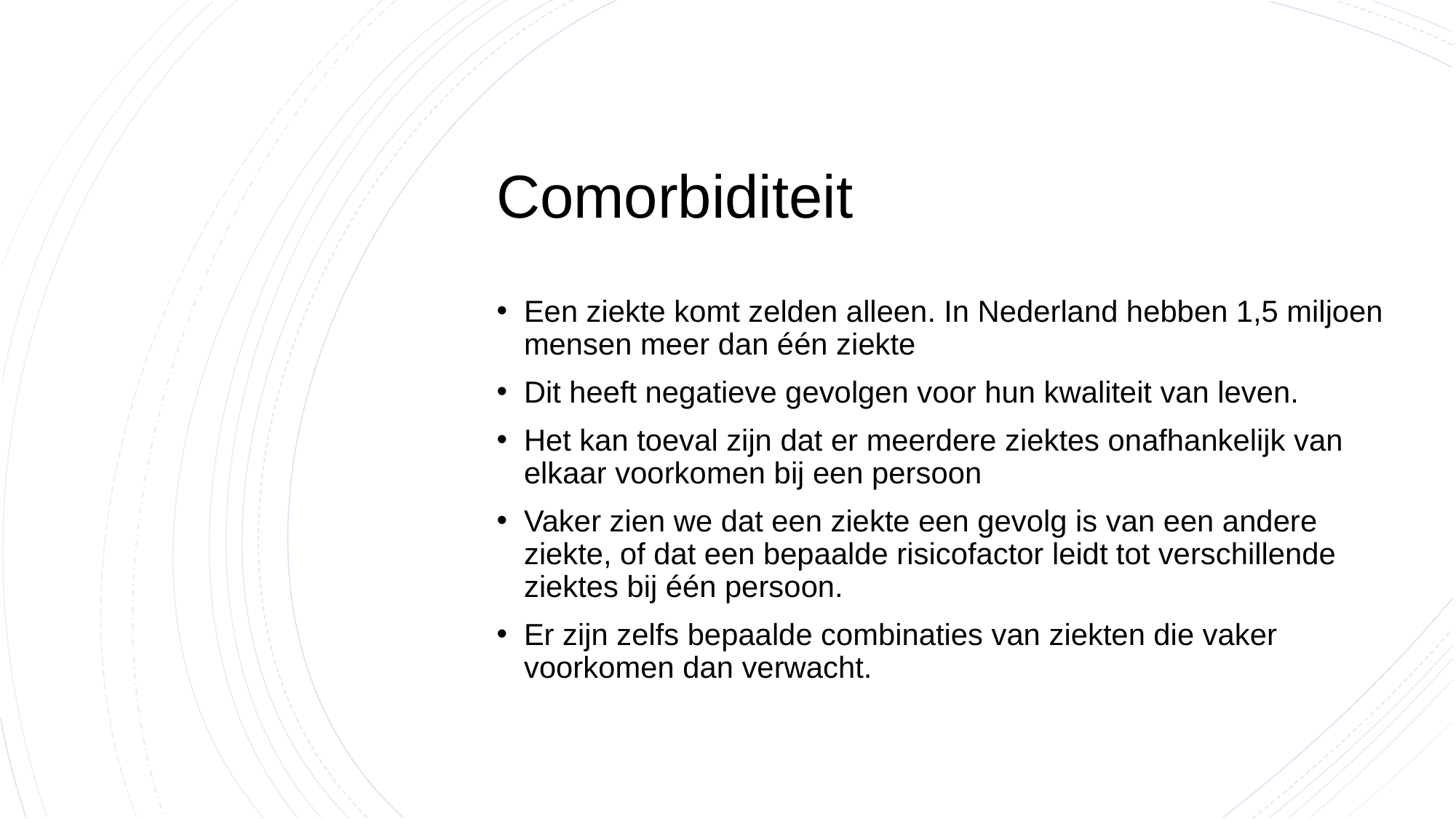

# Comorbiditeit
Een ziekte komt zelden alleen. In Nederland hebben 1,5 miljoen mensen meer dan één ziekte
Dit heeft negatieve gevolgen voor hun kwaliteit van leven.
Het kan toeval zijn dat er meerdere ziektes onafhankelijk van elkaar voorkomen bij een persoon
Vaker zien we dat een ziekte een gevolg is van een andere ziekte, of dat een bepaalde risicofactor leidt tot verschillende ziektes bij één persoon.
Er zijn zelfs bepaalde combinaties van ziekten die vaker voorkomen dan verwacht.